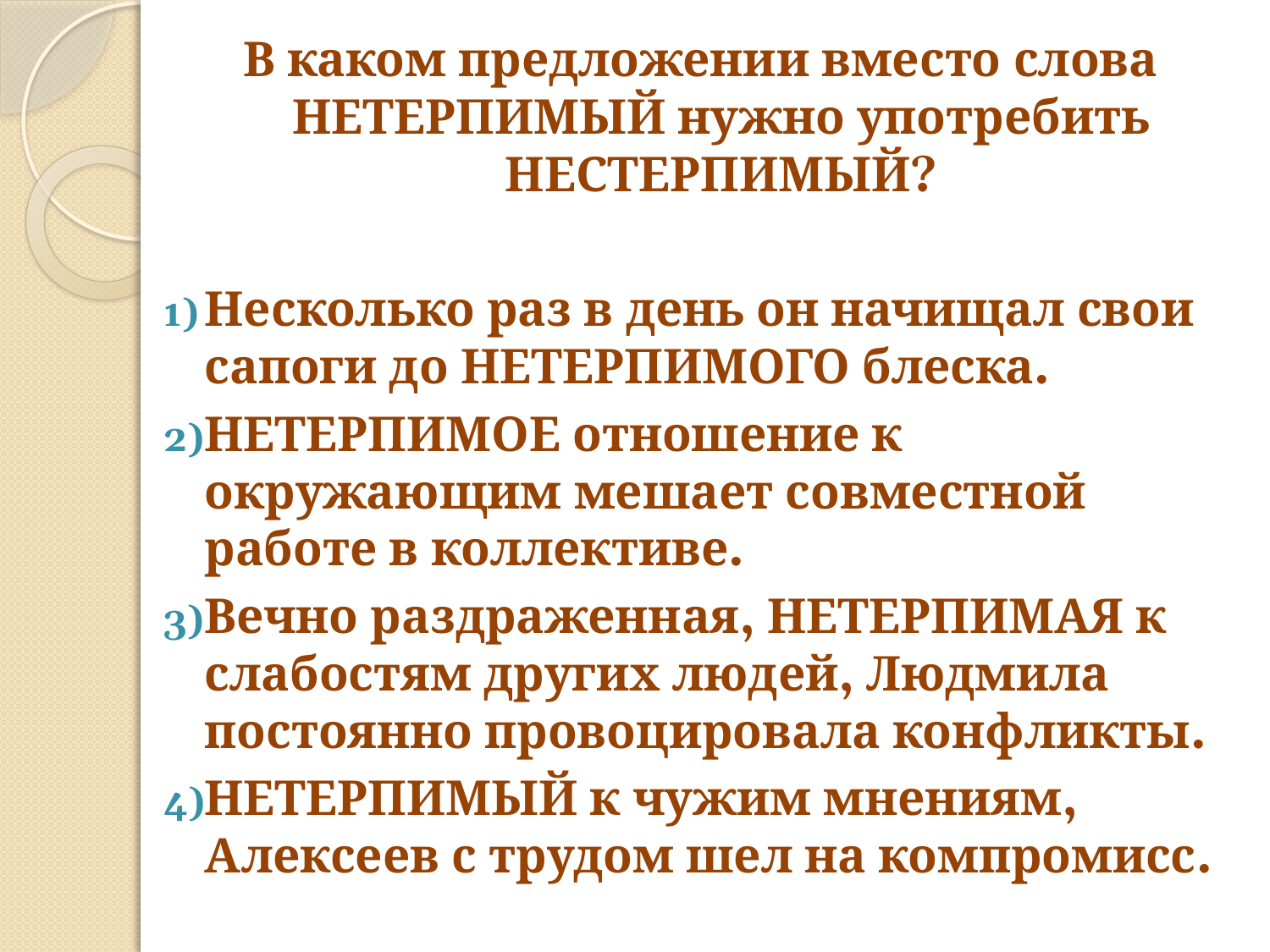

В каком предложении вместо слова  НЕТЕРПИМЫЙ нужно употребить НЕСТЕРПИМЫЙ?

Несколько раз в день он начищал свои сапоги до НЕТЕРПИМОГО блеска.
НЕТЕРПИМОЕ отношение к окружающим мешает совместной работе в коллективе.
Вечно раздраженная, НЕТЕРПИМАЯ к слабостям других людей, Людмила постоянно провоцировала конфликты.
НЕТЕРПИМЫЙ к чужим мнениям, Алексеев с трудом шел на компромисс.